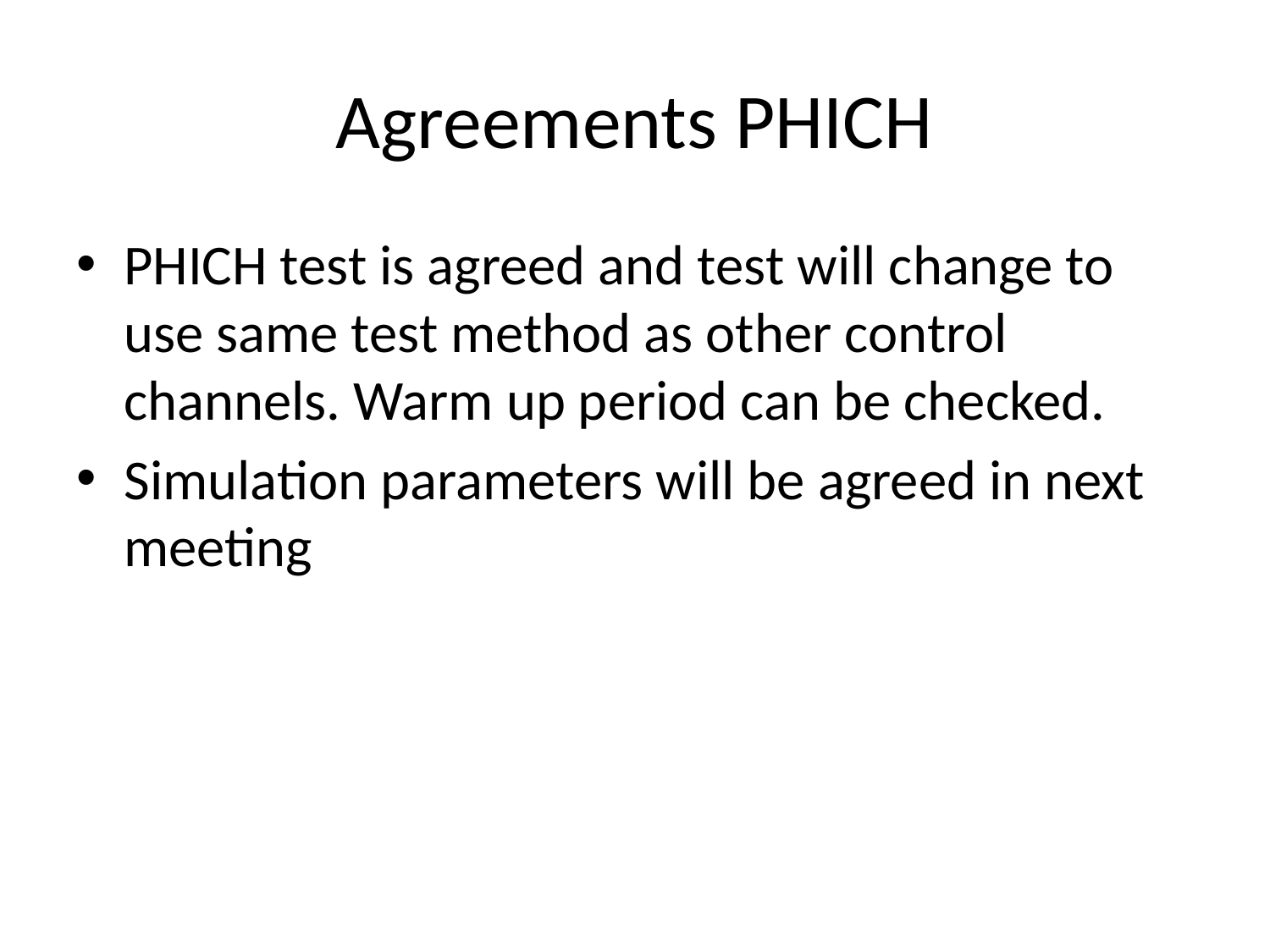

# Agreements PHICH
PHICH test is agreed and test will change to use same test method as other control channels. Warm up period can be checked.
Simulation parameters will be agreed in next meeting